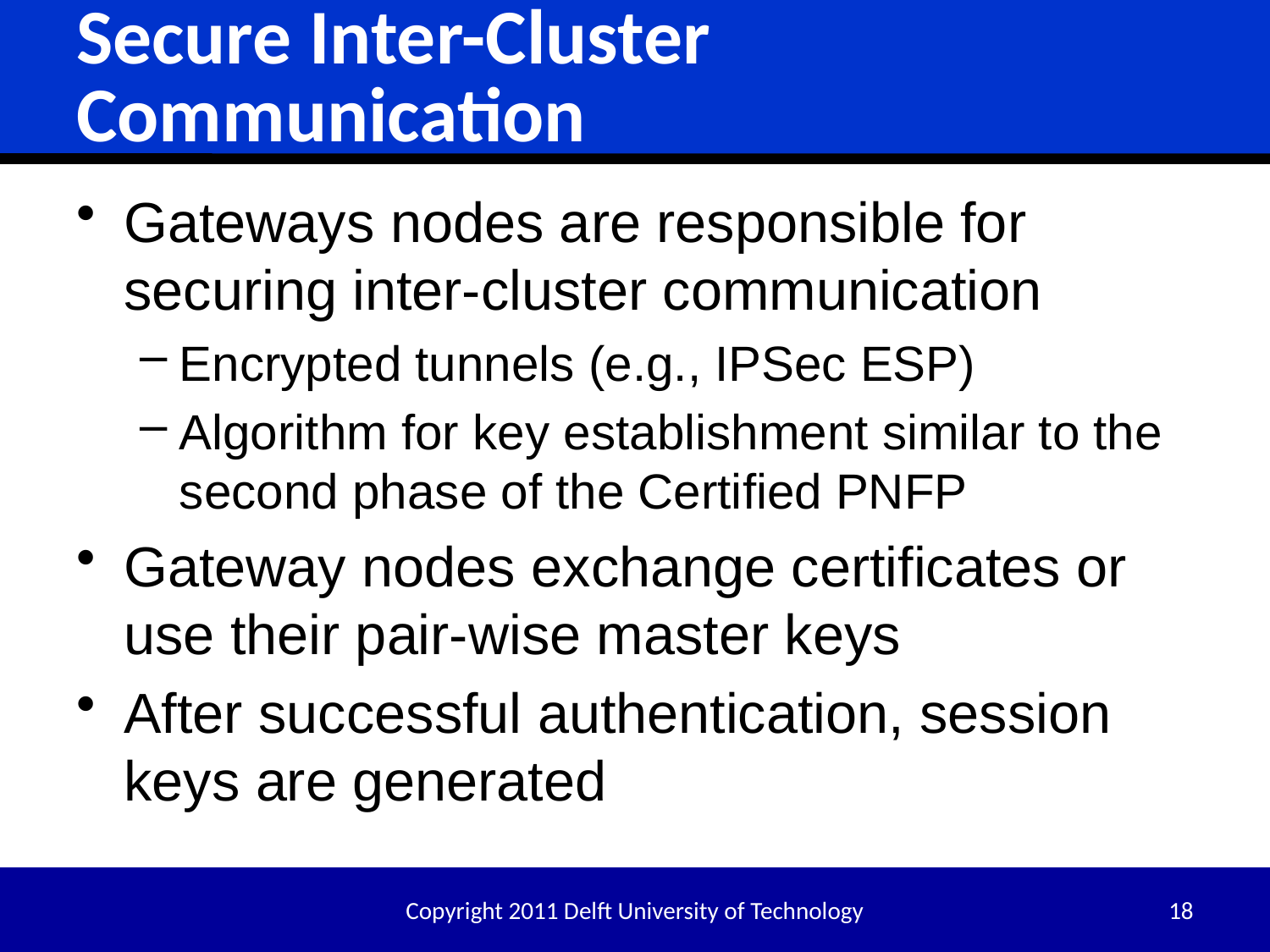

# Secure Inter-Cluster Communication
Gateways nodes are responsible for securing inter-cluster communication
Encrypted tunnels (e.g., IPSec ESP)
Algorithm for key establishment similar to the second phase of the Certified PNFP
Gateway nodes exchange certificates or use their pair-wise master keys
After successful authentication, session keys are generated

Copyright 2011 Delft University of Technology
18